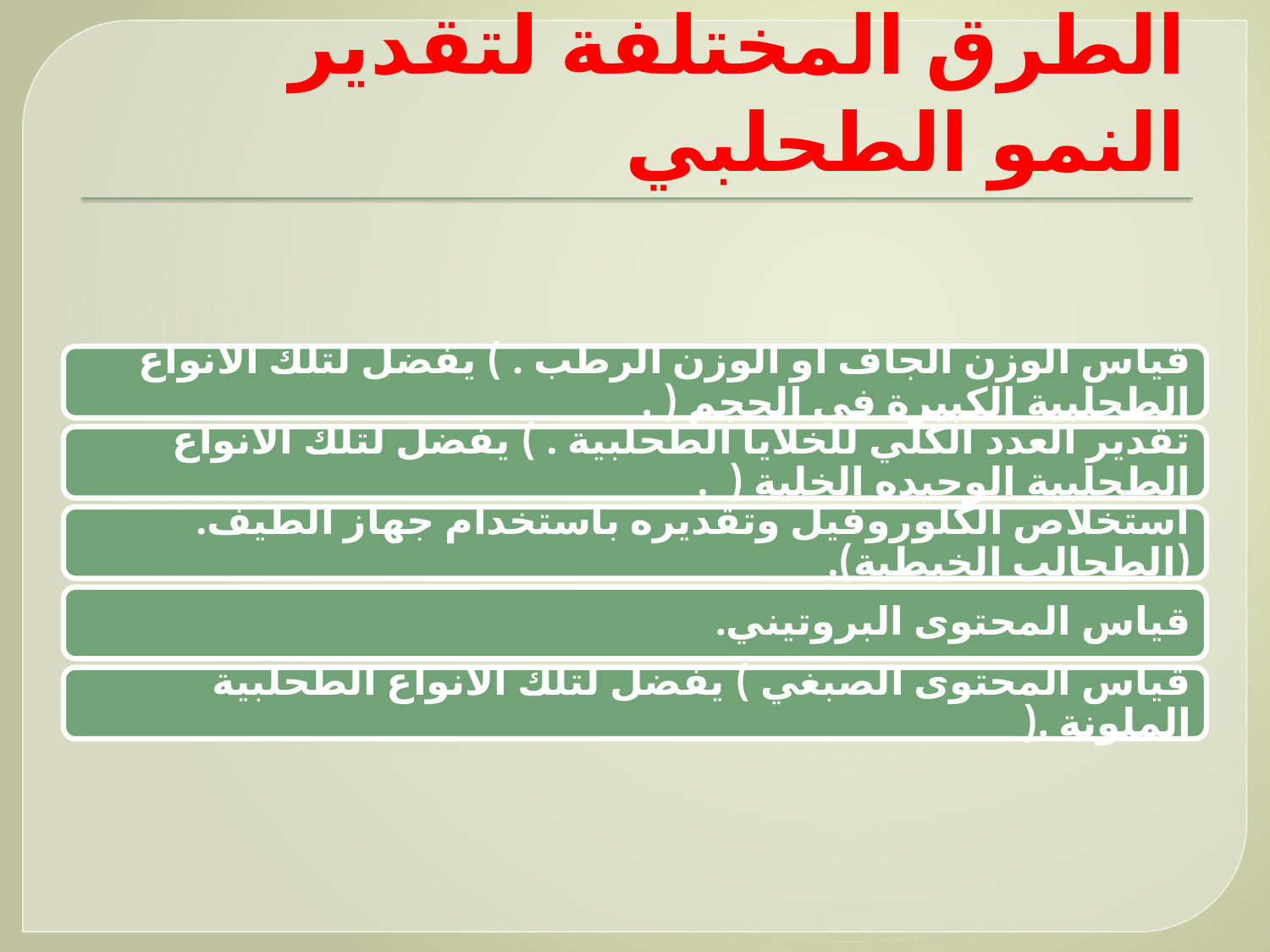

# الطرق المختلفة لتقدير النمو الطحلبي
قياس الوزن الجاف او الوزن الرطب . ) يفضل لتلك الانواع الطحلبية الكبيرة في الحجم ( .
تقدير العدد الكلي للخلايا الطحلبية . ) يفضل لتلك الانواع الطحلبية الوحيده الخلية (  .
استخلاص الكلوروفيل وتقديره باستخدام جهاز الطيف.(الطحالب الخيطية).
قياس المحتوى البروتيني.
قياس المحتوى الصبغي ) يفضل لتلك الانواع الطحلبية الملونة .(